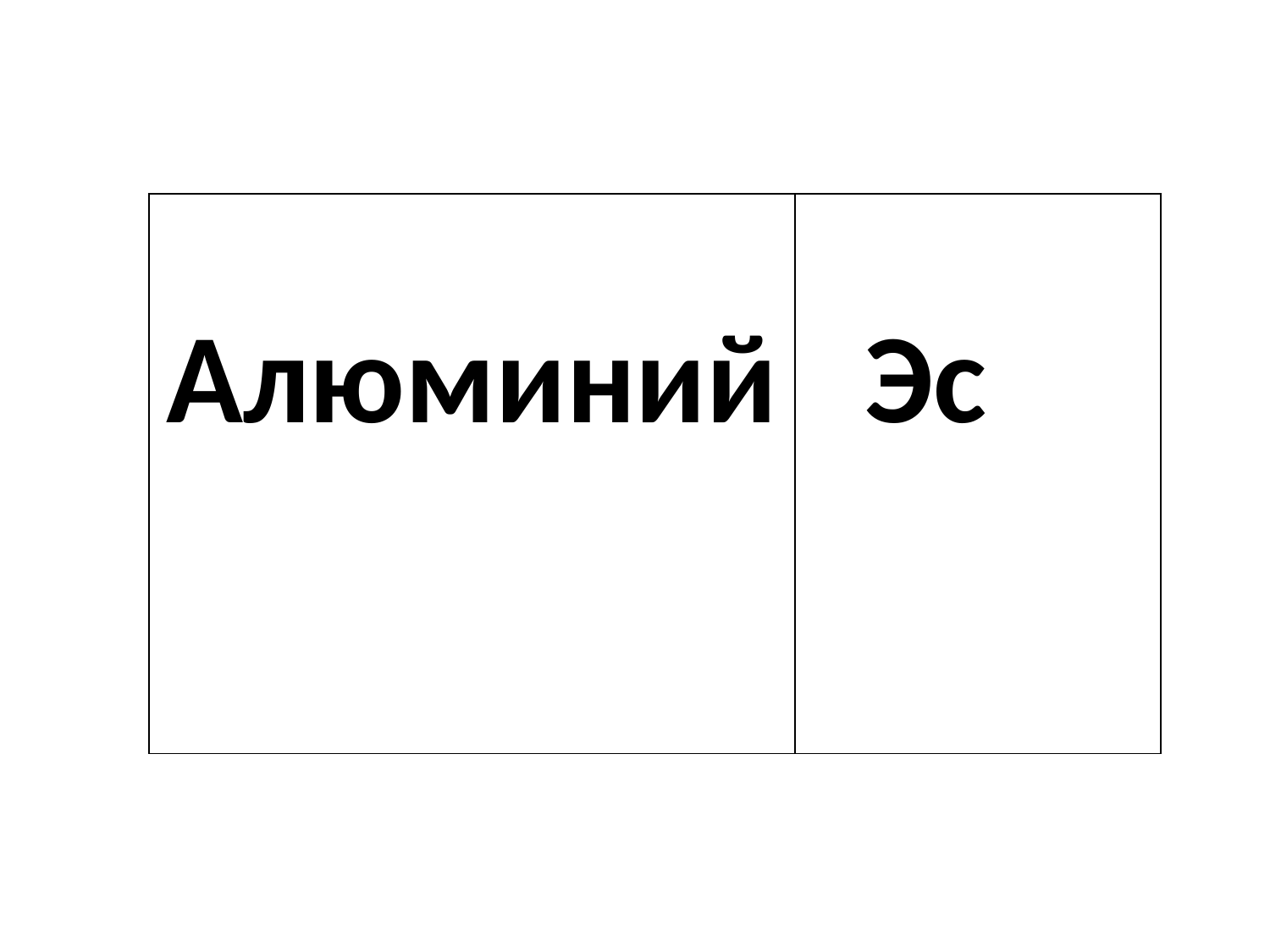

| Алюминий | Эс |
| --- | --- |